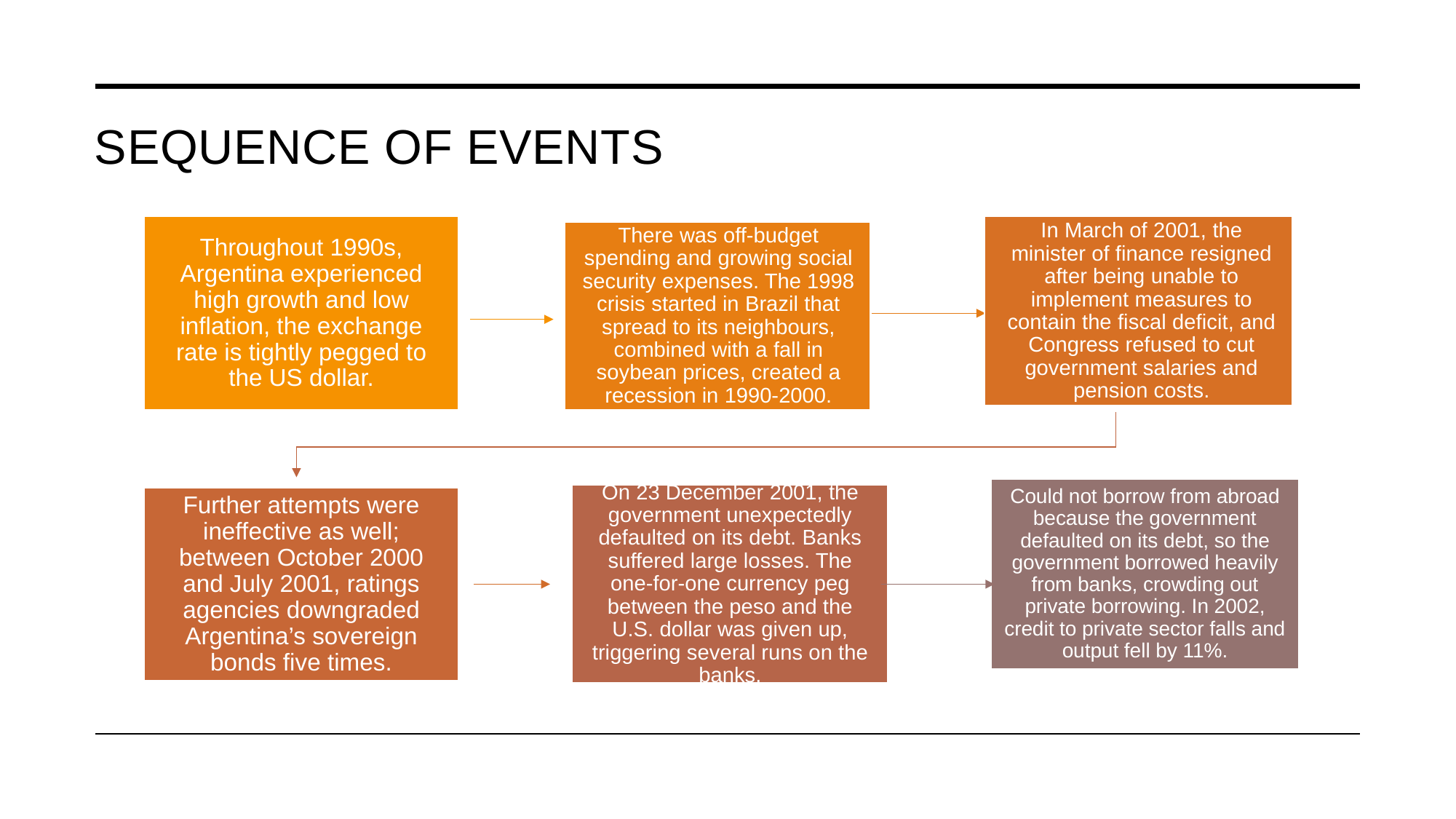

# Sequence of events

In March of 2001, the minister of finance resigned after being unable to implement measures to contain the fiscal deficit, and Congress refused to cut government salaries and pension costs.

Throughout 1990s, Argentina experienced high growth and low inflation, the exchange rate is tightly pegged to the US dollar.

There was off-budget spending and growing social security expenses. The 1998 crisis started in Brazil that spread to its neighbours, combined with a fall in soybean prices, created a recession in 1990-2000.

Could not borrow from abroad because the government defaulted on its debt, so the government borrowed heavily from banks, crowding out private borrowing. In 2002, credit to private sector falls and output fell by 11%.

On 23 December 2001, the government unexpectedly defaulted on its debt. Banks suffered large losses. The one-for-one currency peg between the peso and the U.S. dollar was given up, triggering several runs on the banks.

Further attempts were ineffective as well; between October 2000 and July 2001, ratings agencies downgraded Argentina’s sovereign bonds five times.